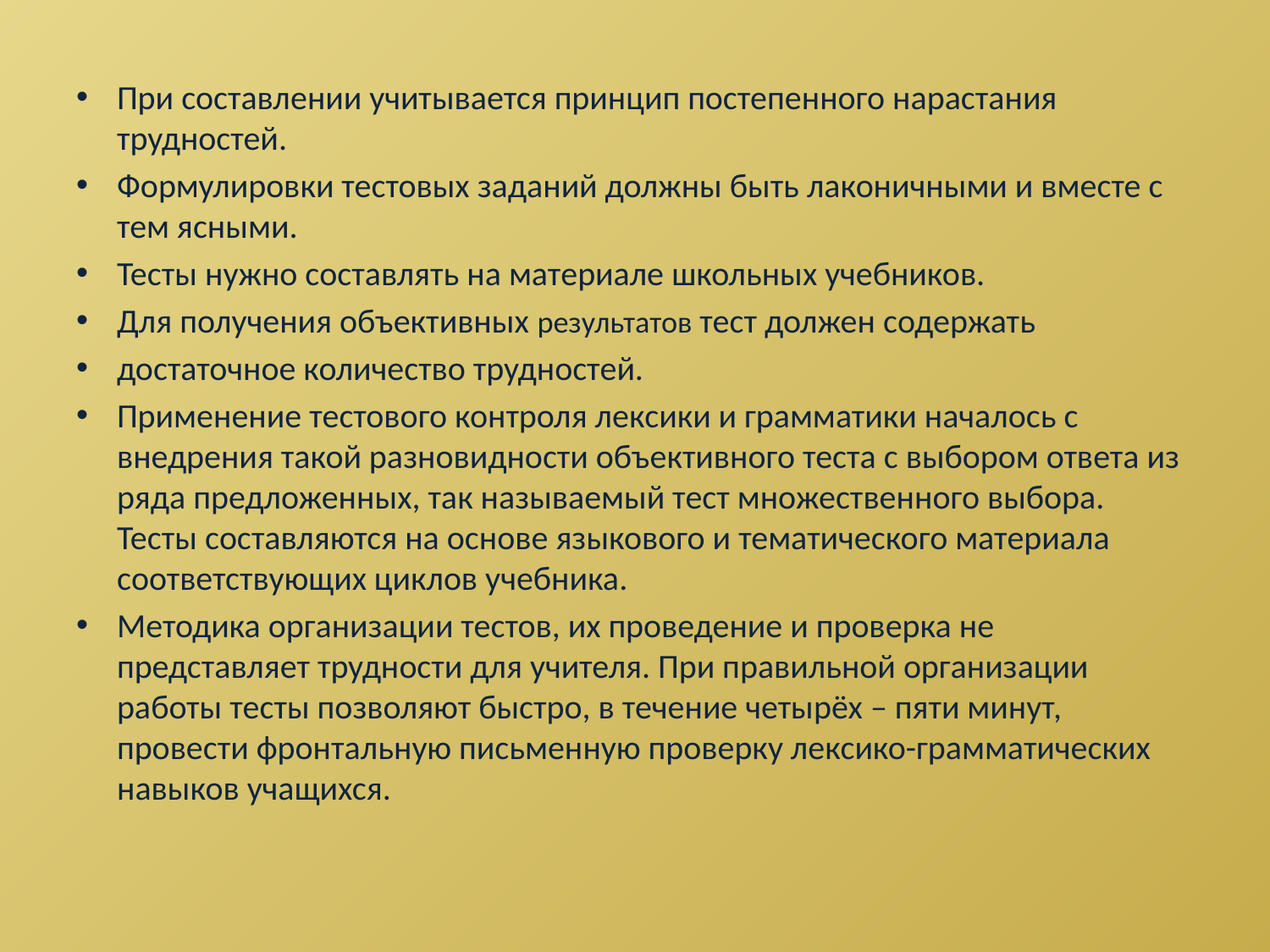

#
При составлении учитывается принцип постепенного нарастания трудностей.
Формулировки тестовых заданий должны быть лаконичными и вместе с тем ясными.
Тесты нужно составлять на материале школьных учебников.
Для получения объективных результатов тест должен содержать
достаточное количество трудностей.
Применение тестового контроля лексики и грамматики началось с внедрения такой разновидности объективного теста с выбором ответа из ряда предложенных, так называемый тест множественного выбора. Тесты составляются на основе языкового и тематического материала соответствующих циклов учебника.
Методика организации тестов, их проведение и проверка не представляет трудности для учителя. При правильной организации работы тесты позволяют быстро, в течение четырёх – пяти минут, провести фронтальную письменную проверку лексико-грамматических навыков учащихся.